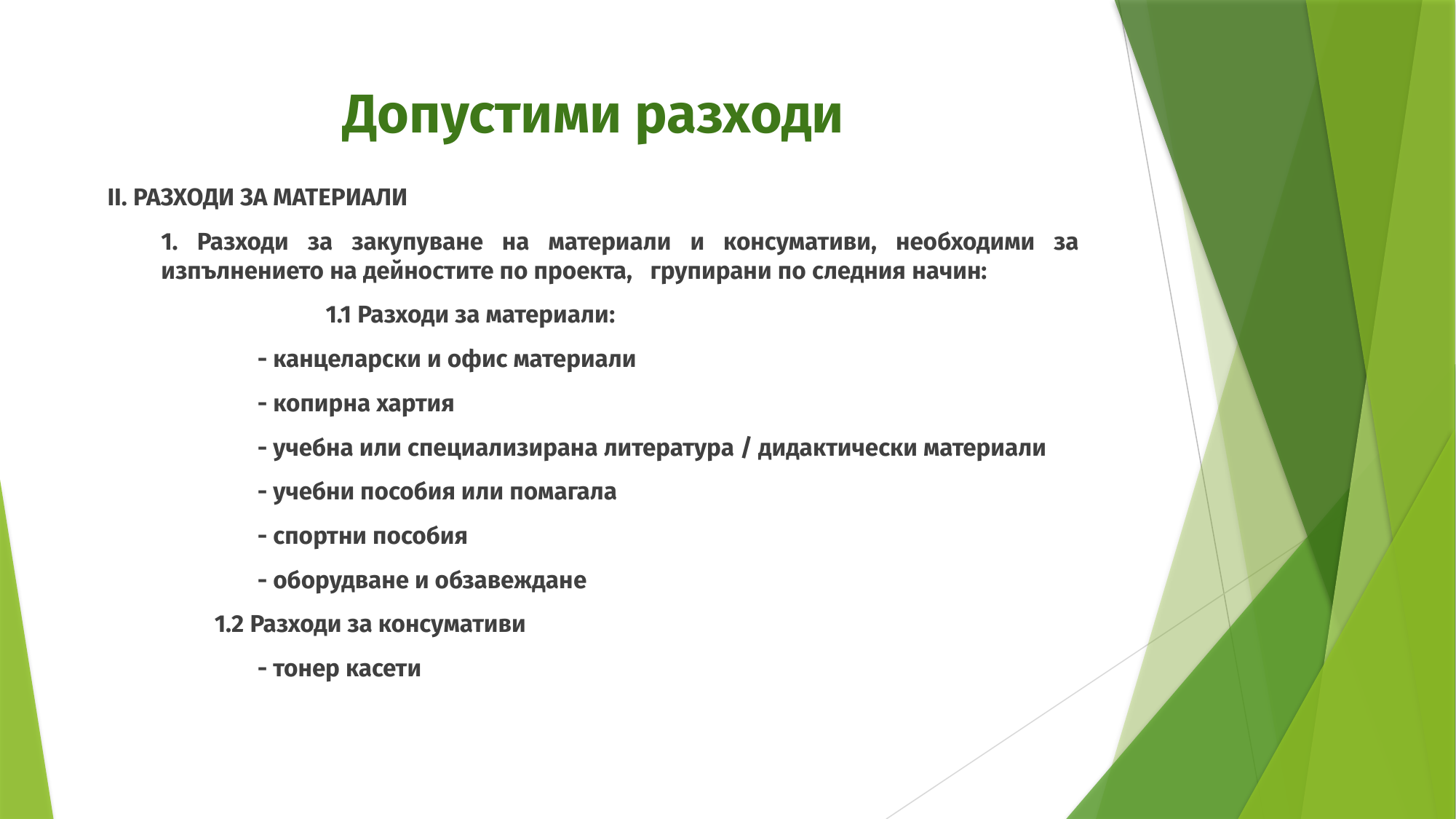

# Допустими разходи
II. РАЗХОДИ ЗА МАТЕРИАЛИ
	1. Разходи за закупуване на материали и консумативи, необходими за изпълнението на дейностите по проекта,   групирани по следния начин:
		1.1 Разходи за материали:
- канцеларски и офис материали
- копирна хартия
- учебна или специализирана литература / дидактически материали
- учебни пособия или помагала
- спортни пособия
- оборудване и обзавеждане
1.2 Разходи за консумативи
	- тонер касети